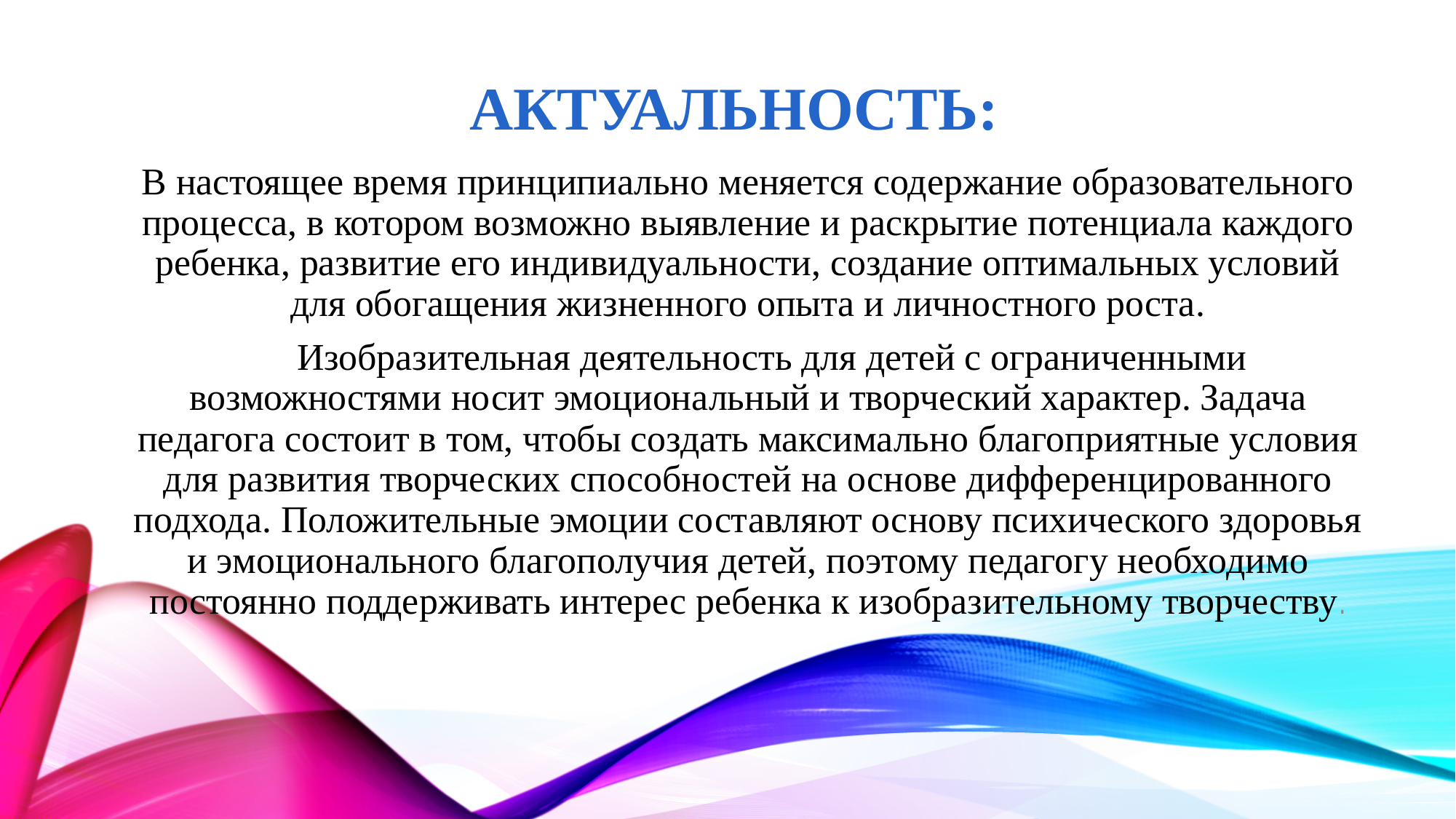

# Актуальность:
В настоящее время принципиально меняется содержание образовательного процесса, в котором возможно выявление и раскрытие потенциала каждого ребенка, развитие его индивидуальности, создание оптимальных условий для обогащения жизненного опыта и личностного роста.
     Изобразительная деятельность для детей с ограниченными возможностями носит эмоциональный и творческий характер. Задача педагога состоит в том, чтобы создать максимально благоприятные условия для развития творческих способностей на основе дифференцированного подхода. Положительные эмоции составляют основу психического здоровья и эмоционального благополучия детей, поэтому педагогу необходимо постоянно поддерживать интерес ребенка к изобразительному творчеству.